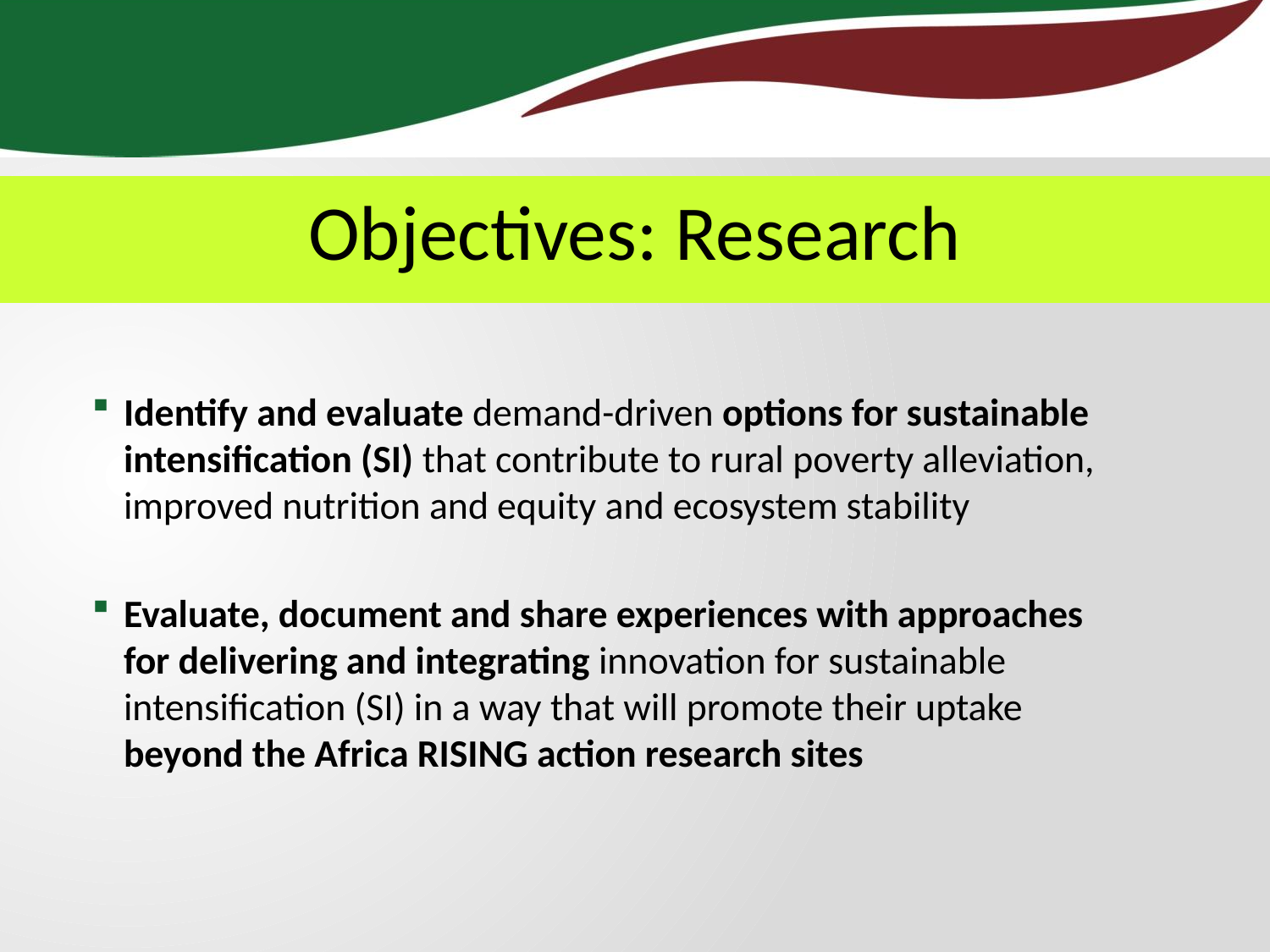

Objectives: Research
Identify and evaluate demand-driven options for sustainable intensification (SI) that contribute to rural poverty alleviation, improved nutrition and equity and ecosystem stability

Evaluate, document and share experiences with approaches for delivering and integrating innovation for sustainable intensification (SI) in a way that will promote their uptake beyond the Africa RISING action research sites